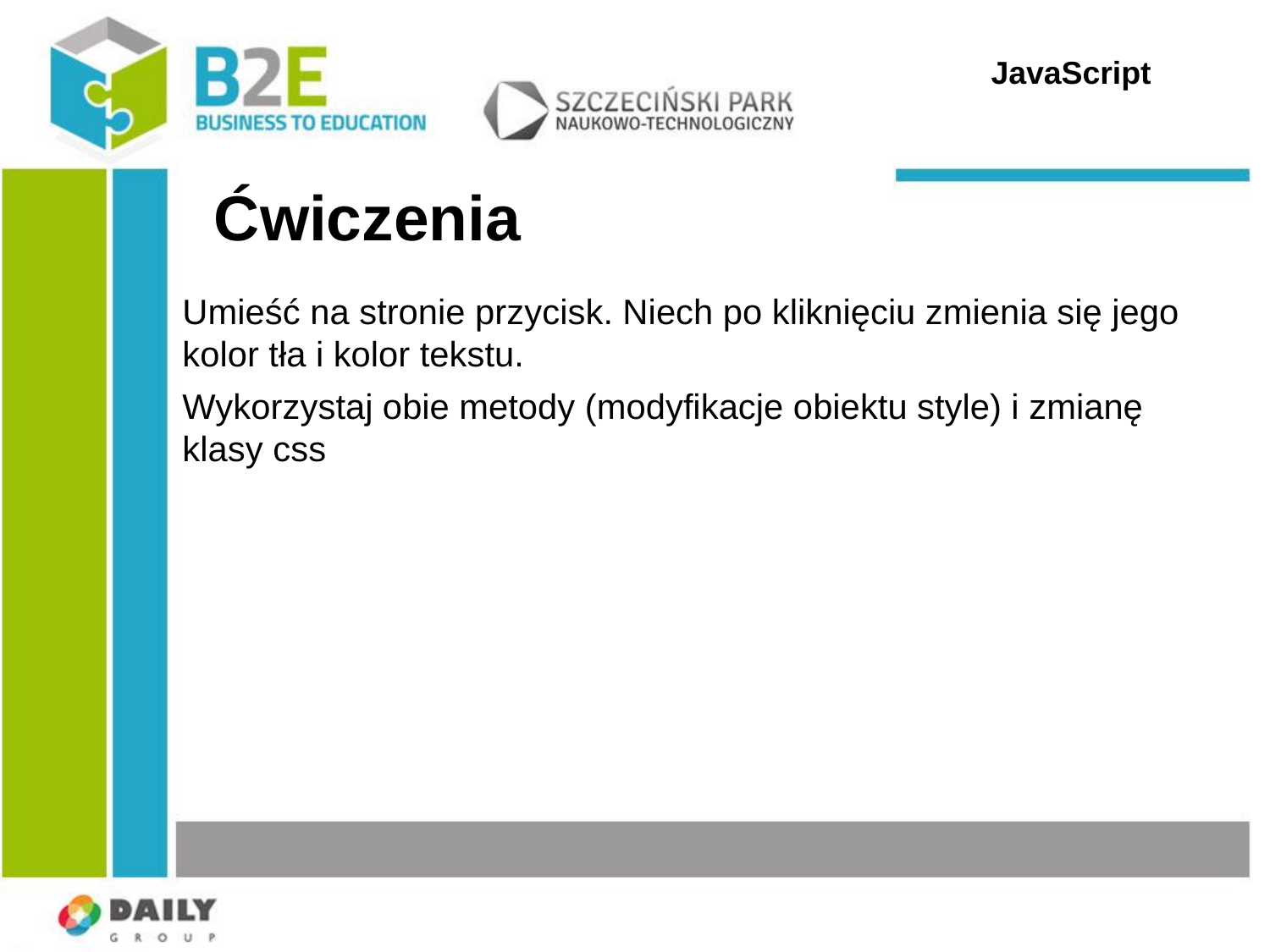

JavaScript
Ćwiczenia
Umieść na stronie przycisk. Niech po kliknięciu zmienia się jego kolor tła i kolor tekstu.
Wykorzystaj obie metody (modyfikacje obiektu style) i zmianę klasy css